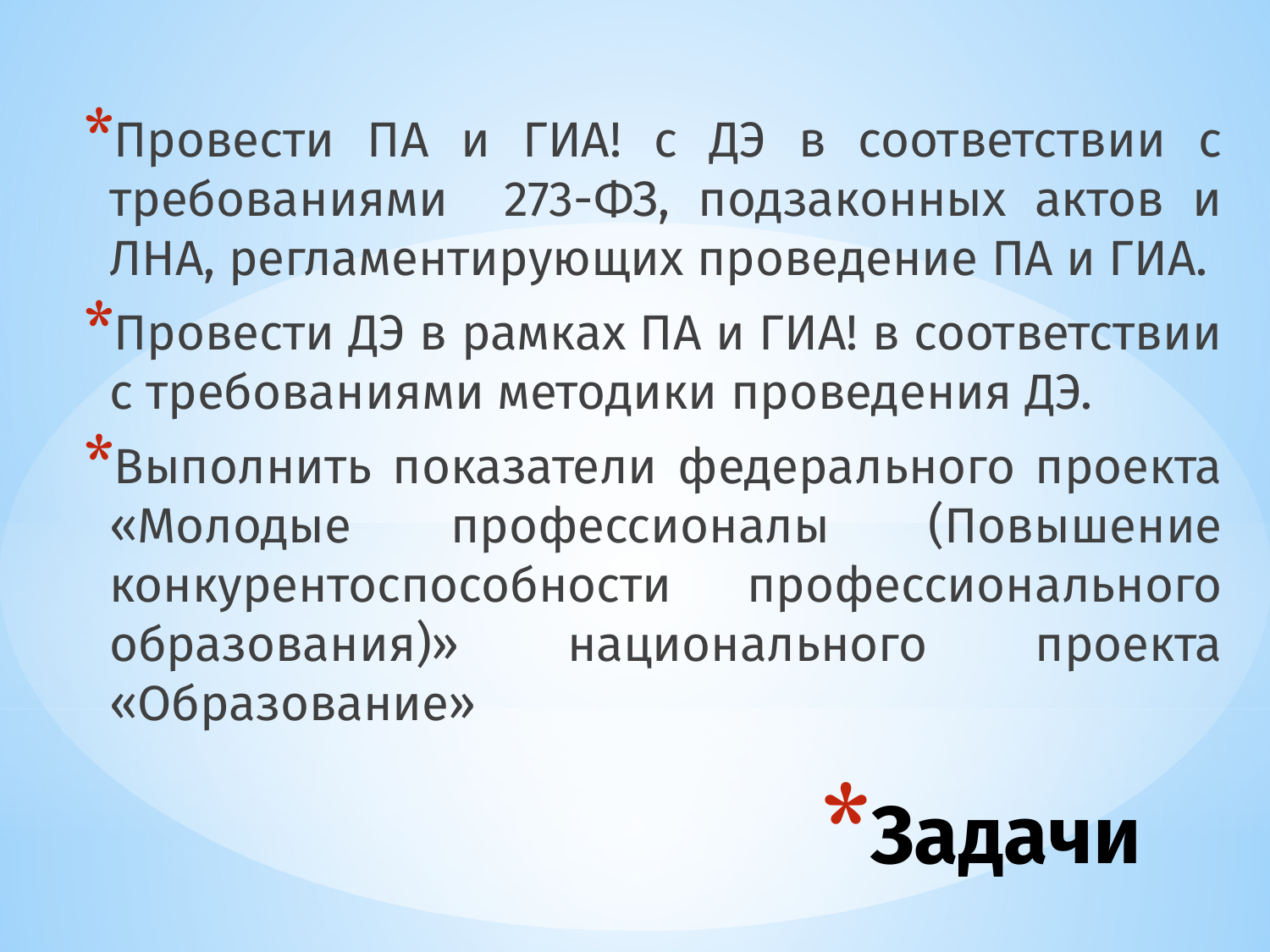

Провести ПА и ГИА! с ДЭ в соответствии с требованиями  273-ФЗ, подзаконных актов и ЛНА, регламентирующих проведение ПА и ГИА.
Провести ДЭ в рамках ПА и ГИА! в соответствии с требованиями методики проведения ДЭ.
Выполнить показатели федерального проекта «Молодые профессионалы (Повышение конкурентоспособности профессионального образования)» национального проекта «Образование»
# Задачи